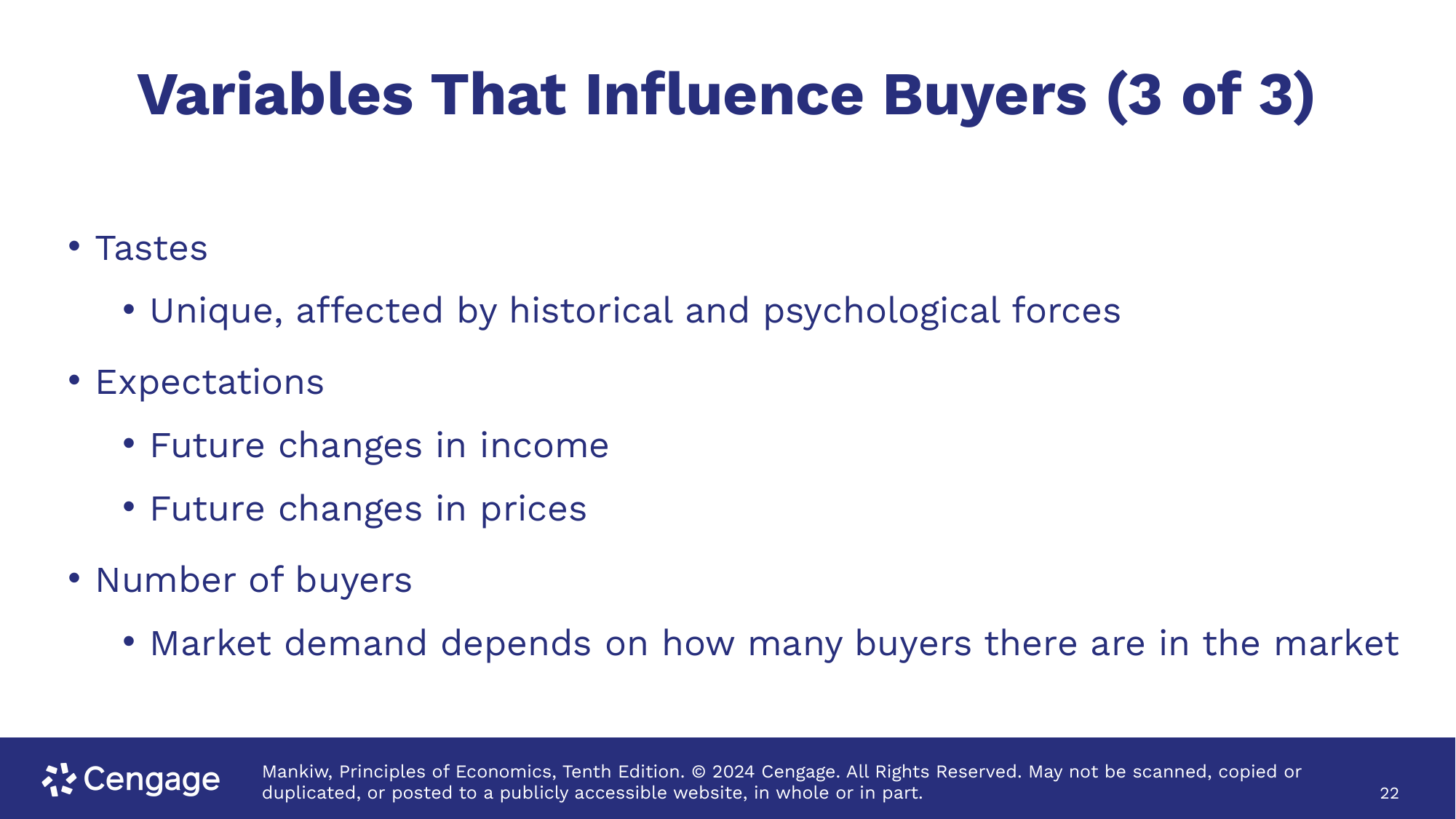

# Variables That Influence Buyers (3 of 3)
Tastes
Unique, affected by historical and psychological forces
Expectations
Future changes in income
Future changes in prices
Number of buyers
Market demand depends on how many buyers there are in the market